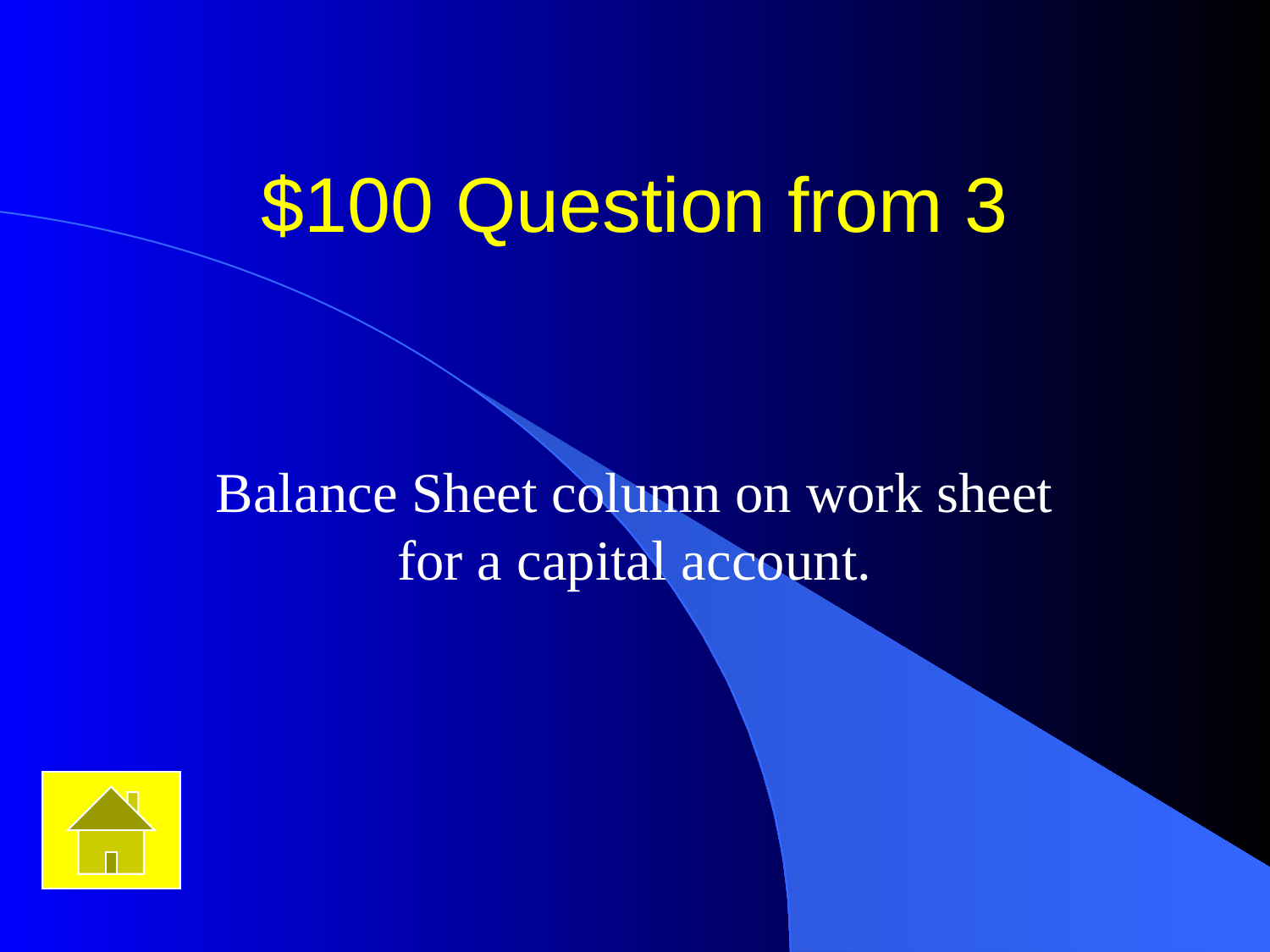

# $100 Question from 3
Balance Sheet column on work sheet for a capital account.